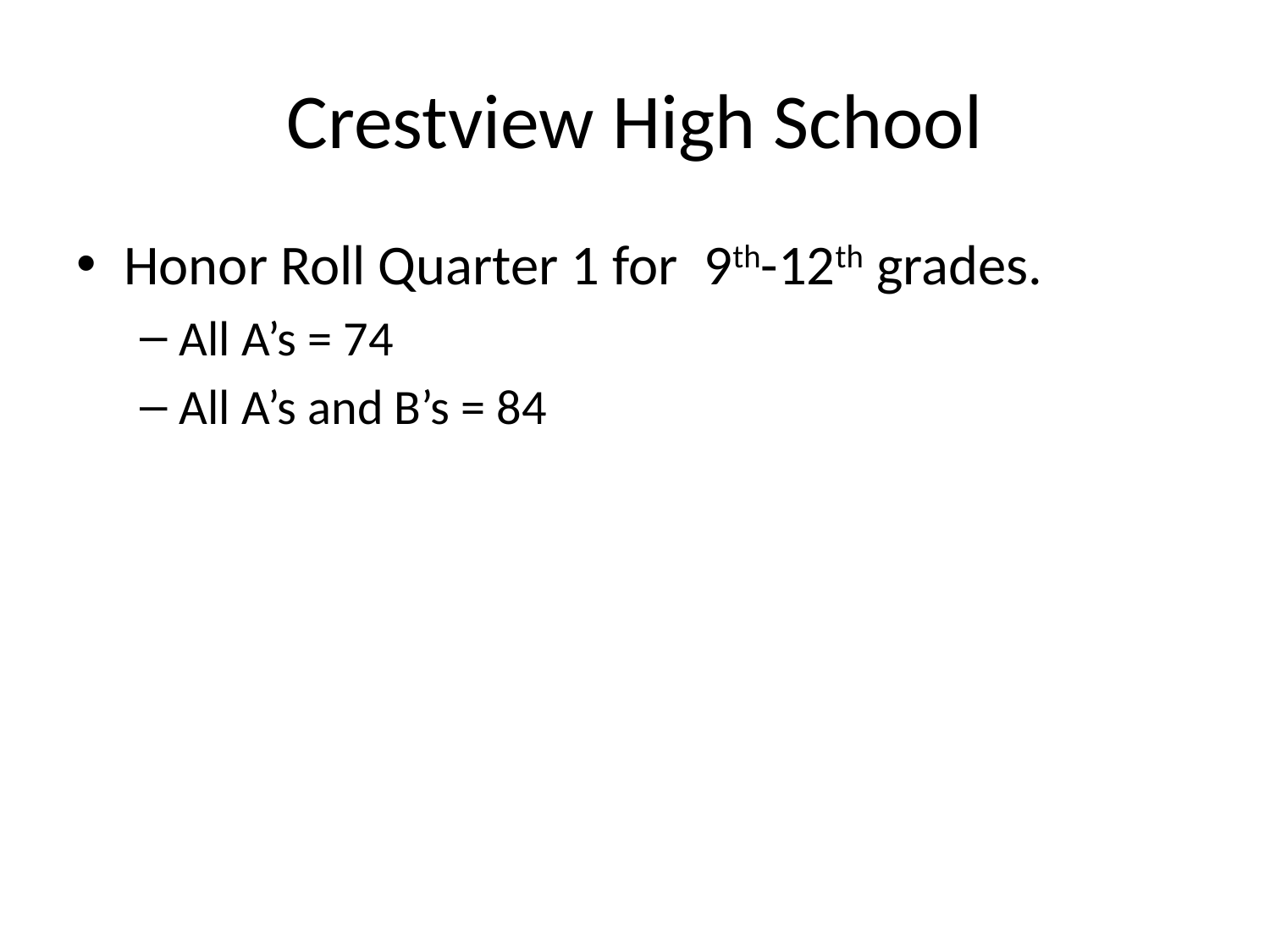

# Crestview High School
Honor Roll Quarter 1 for  9th-12th grades.
All A’s = 74
All A’s and B’s = 84